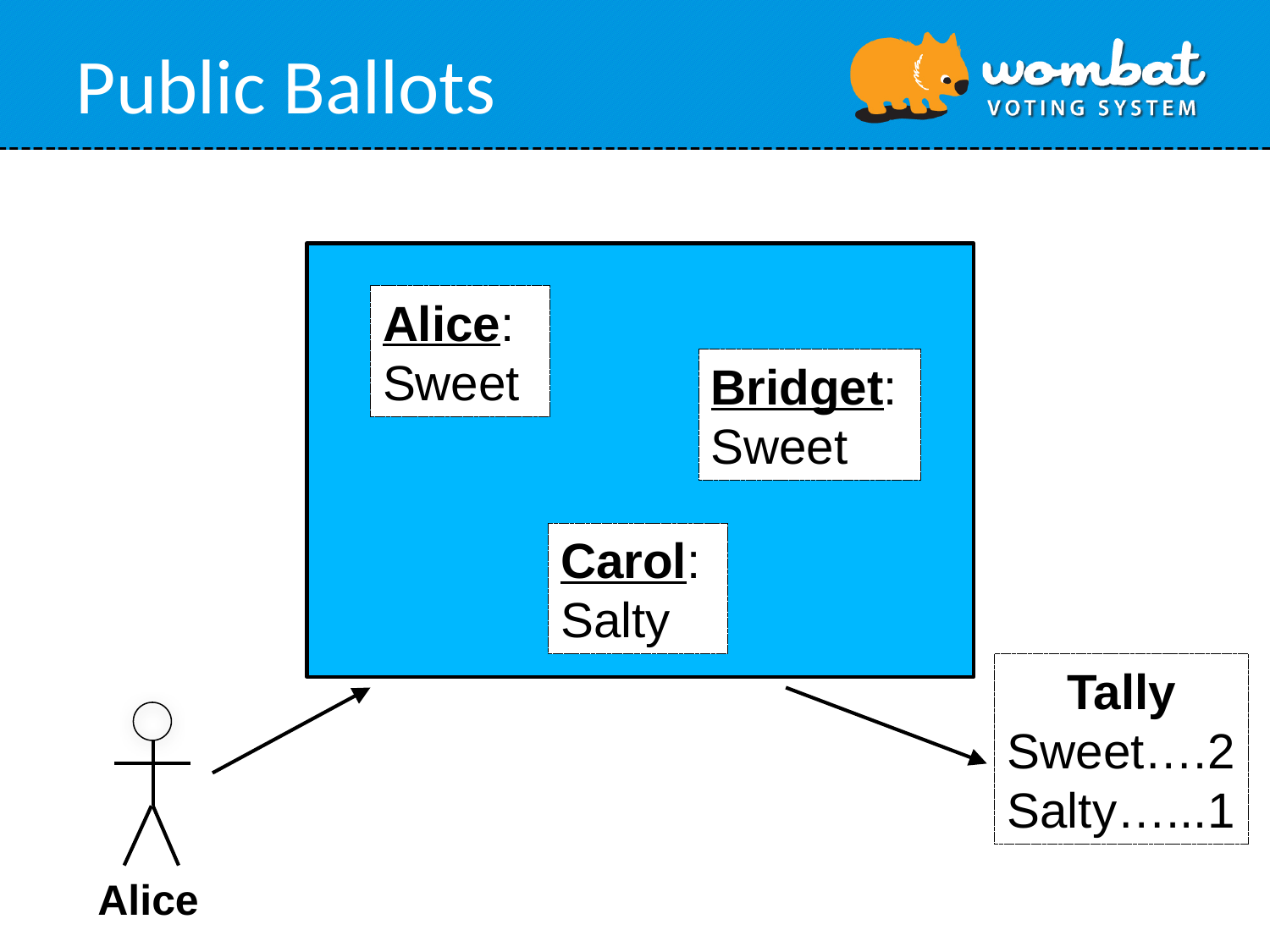

# Public Ballots

Alice:
Sweet
Bridget:
Sweet
Carol:
Salty
Tally
Sweet….2
Salty…...1

Alice